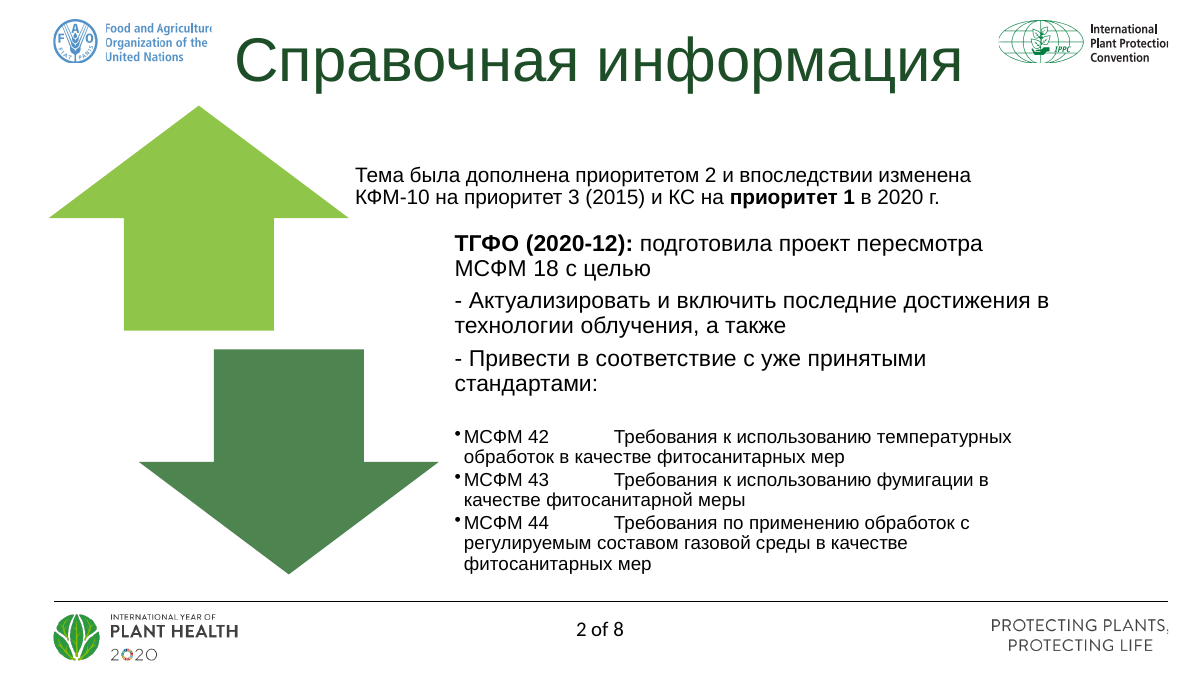

Справочная информация
Тема была дополнена приоритетом 2 и впоследствии изменена КФМ-10 на приоритет 3 (2015) и КС на приоритет 1 в 2020 г.
ТГФО (2020-12): подготовила проект пересмотра МСФМ 18 с целью
- Актуализировать и включить последние достижения в технологии облучения, а также
- Привести в соответствие с уже принятыми стандартами:

МСФМ 42 	Требования к использованию температурных обработок в качестве фитосанитарных мер
МСФМ 43	Требования к использованию фумигации в качестве фитосанитарной меры
МСФМ 44	Требования по применению обработок с регулируемым составом газовой среды в качестве фитосанитарных мер
2 of 8